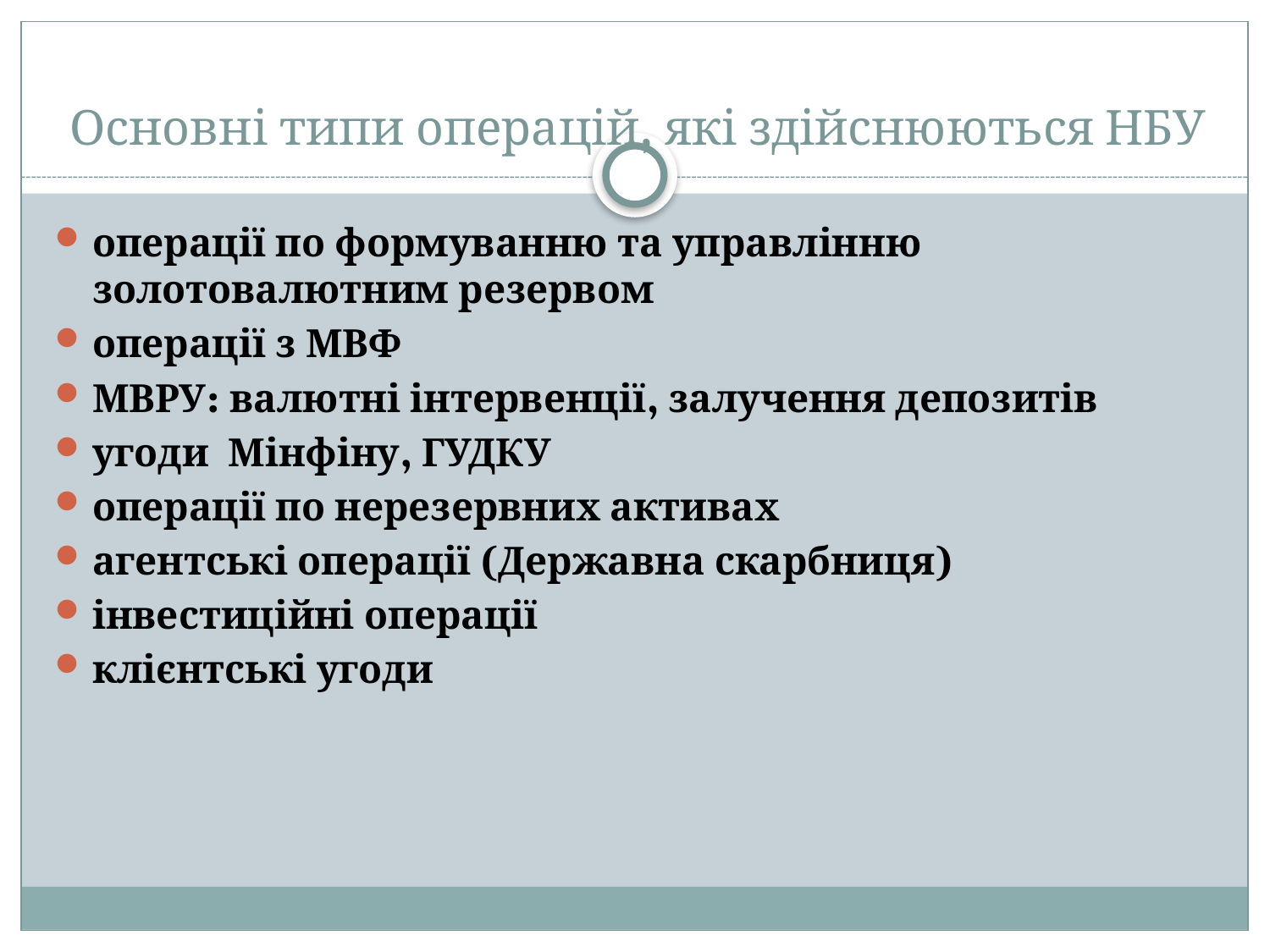

# Основні типи операцій, які здійснюються НБУ
операції по формуванню та управлінню золотовалютним резервом
операції з МВФ
МВРУ: валютні інтервенції, залучення депозитів
угоди  Мінфіну, ГУДКУ
операції по нерезервних активах
агентські операції (Державна скарбниця)
інвестиційні операції
клієнтські угоди